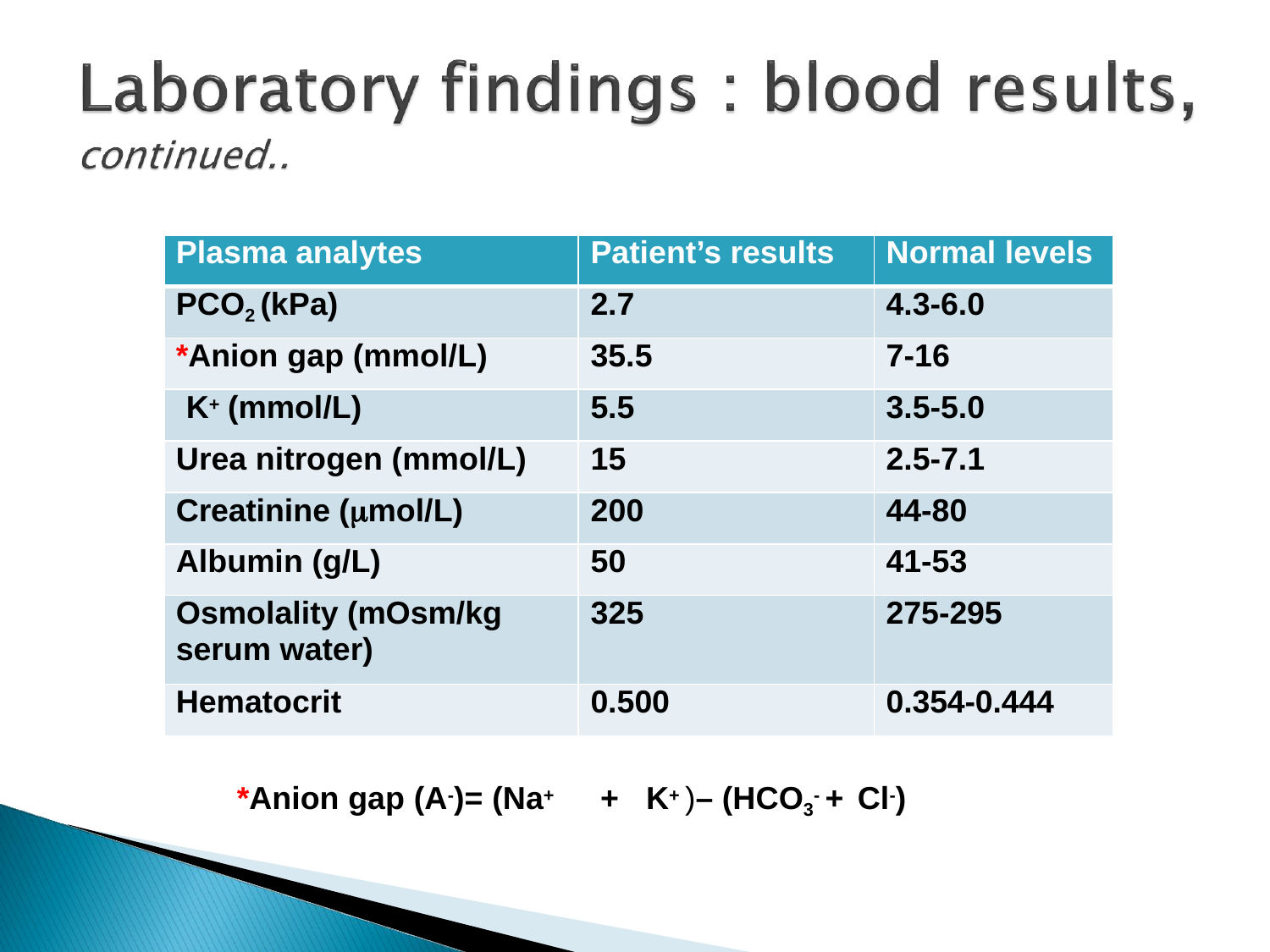

| Plasma analytes | Patient’s results | Normal levels |
| --- | --- | --- |
| PCO2 (kPa) | 2.7 | 4.3-6.0 |
| \*Anion gap (mmol/L) | 35.5 | 7-16 |
| K+ (mmol/L) | 5.5 | 3.5-5.0 |
| Urea nitrogen (mmol/L) | 15 | 2.5-7.1 |
| Creatinine (μmol/L) | 200 | 44-80 |
| Albumin (g/L) | 50 | 41-53 |
| Osmolality (mOsm/kg serum water) | 325 | 275-295 |
| Hematocrit | 0.500 | 0.354-0.444 |
*Anion gap (A-)= (Na+	+	K+ )– (HCO3- + Cl-)